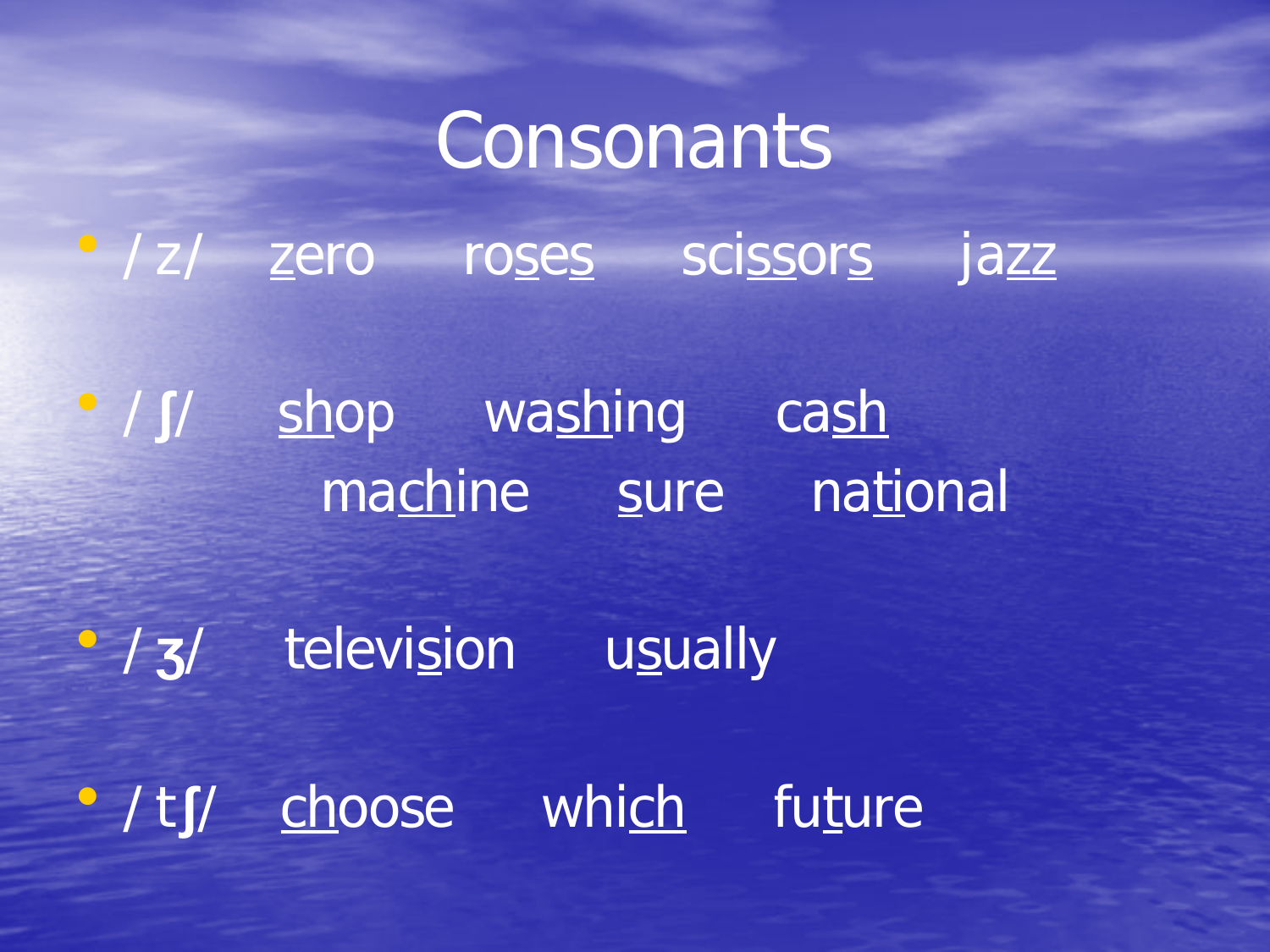

# Consonants
/z/   zero     roses     scissors     jazz

/ʃ/    shop     washing     cash
		    machine     sure     national

/ʒ/    television     usually

/tʃ/   choose     which     future